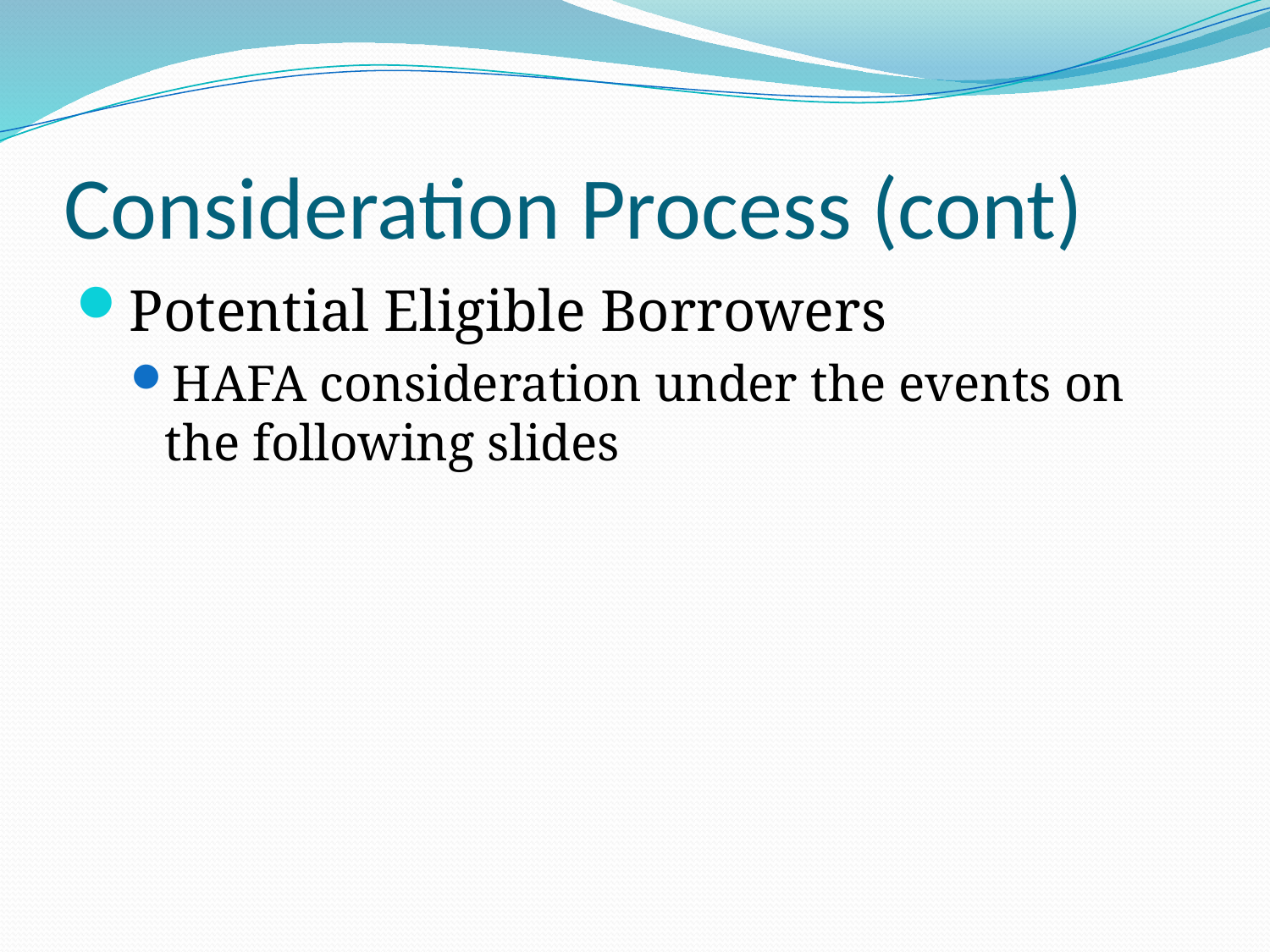

# Consideration Process (cont)
Potential Eligible Borrowers
HAFA consideration under the events on the following slides